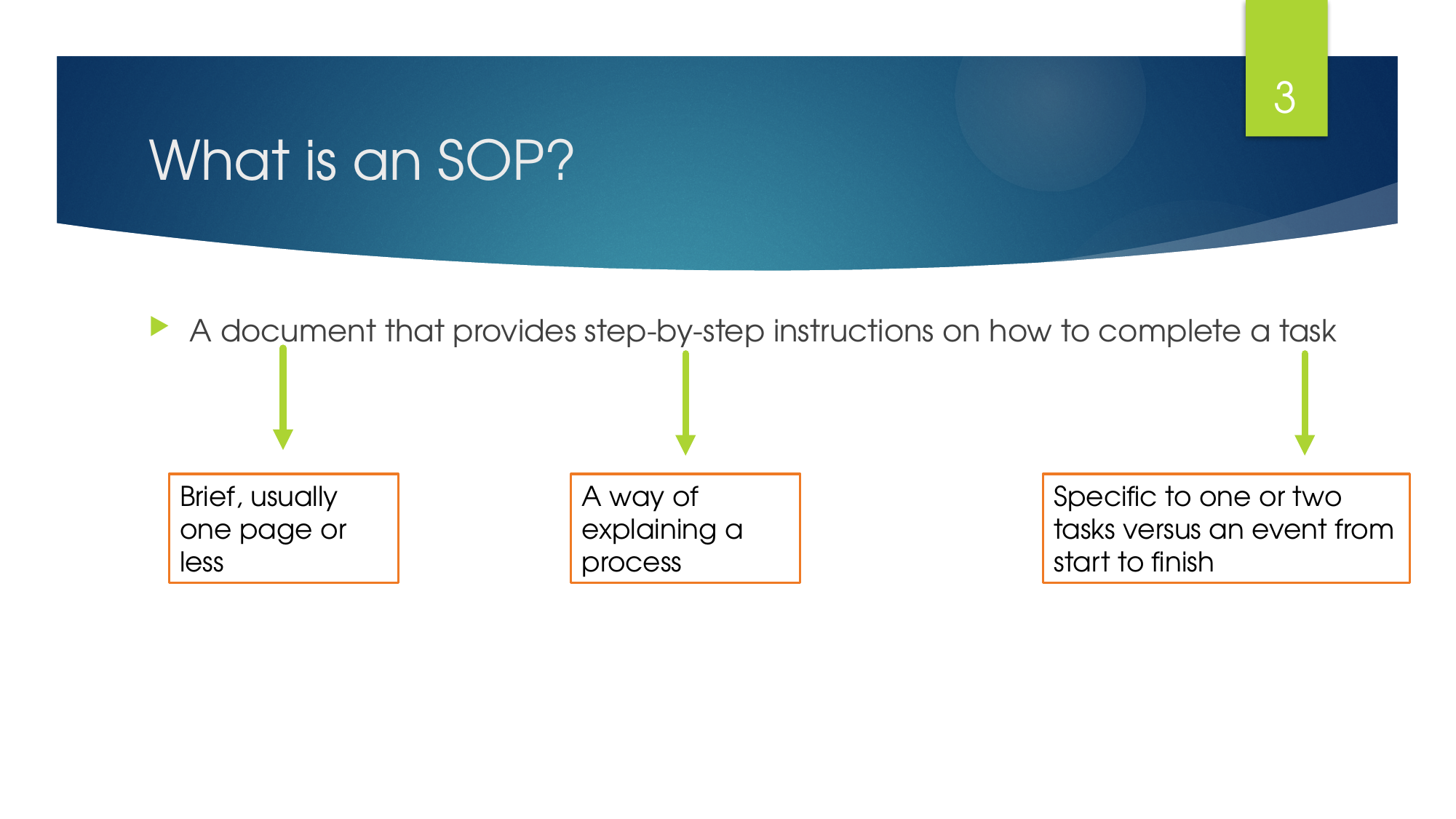

3
# What is an SOP?
A document that provides step-by-step instructions on how to complete a task
Brief, usually one page or less
A way of explaining a process
Specific to one or two tasks versus an event from start to finish